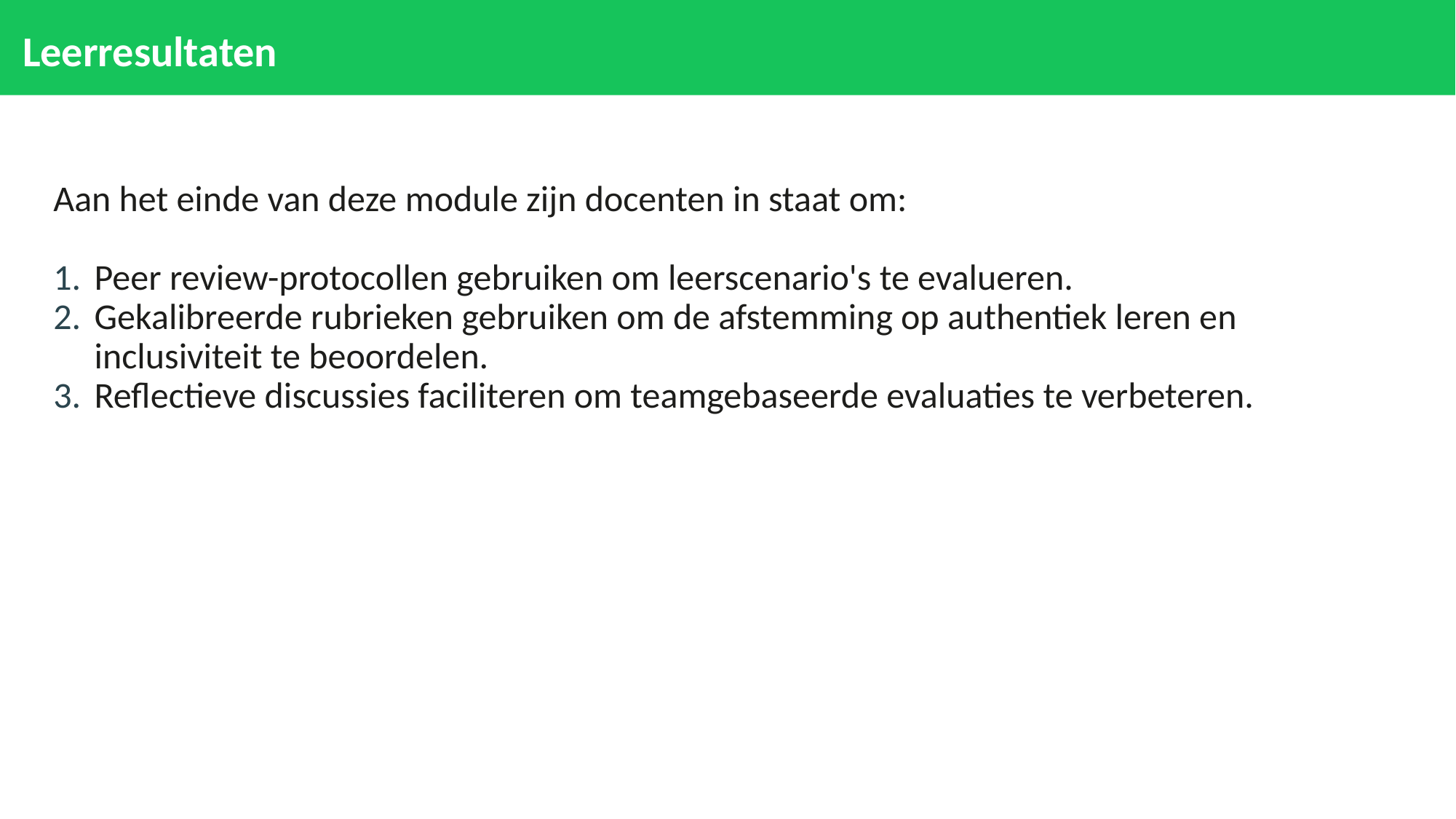

# Leerresultaten
Aan het einde van deze module zijn docenten in staat om:

Peer review-protocollen gebruiken om leerscenario's te evalueren.
Gekalibreerde rubrieken gebruiken om de afstemming op authentiek leren en inclusiviteit te beoordelen.
Reflectieve discussies faciliteren om teamgebaseerde evaluaties te verbeteren.